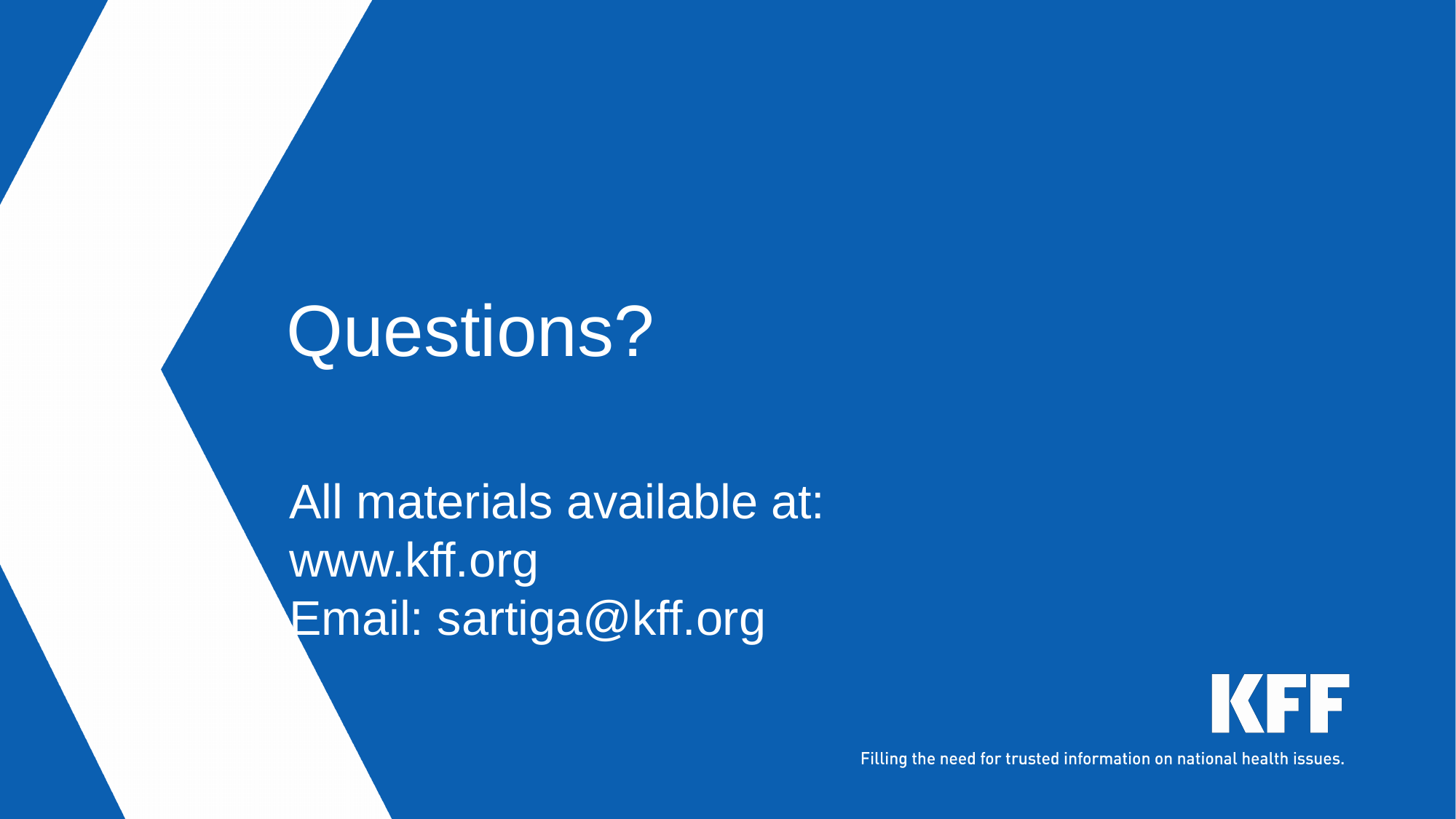

# Questions?
All materials available at: www.kff.org
Email: sartiga@kff.org